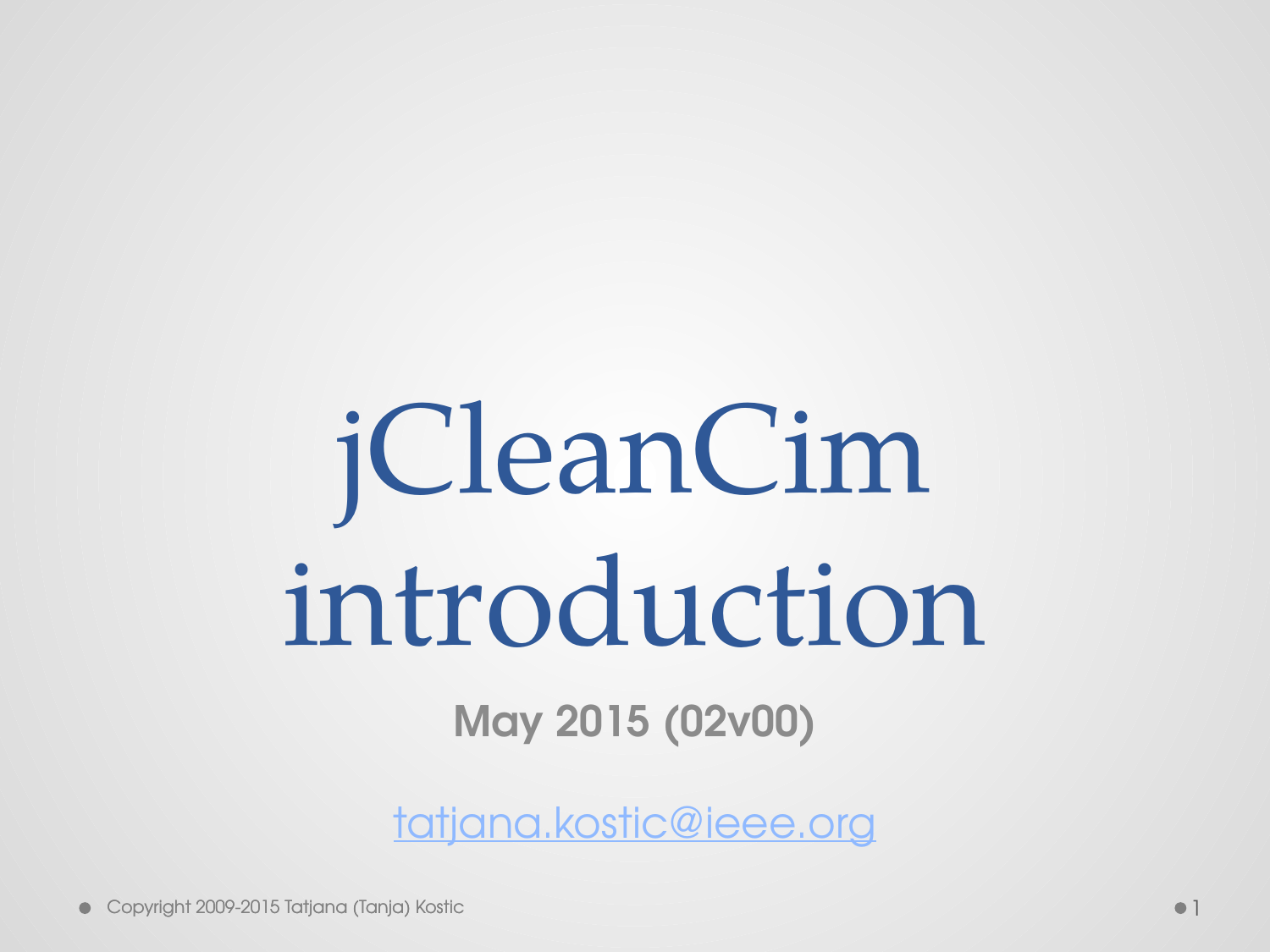

# jCleanCim introduction
May 2015 (02v00)
tatjana.kostic@ieee.org
1